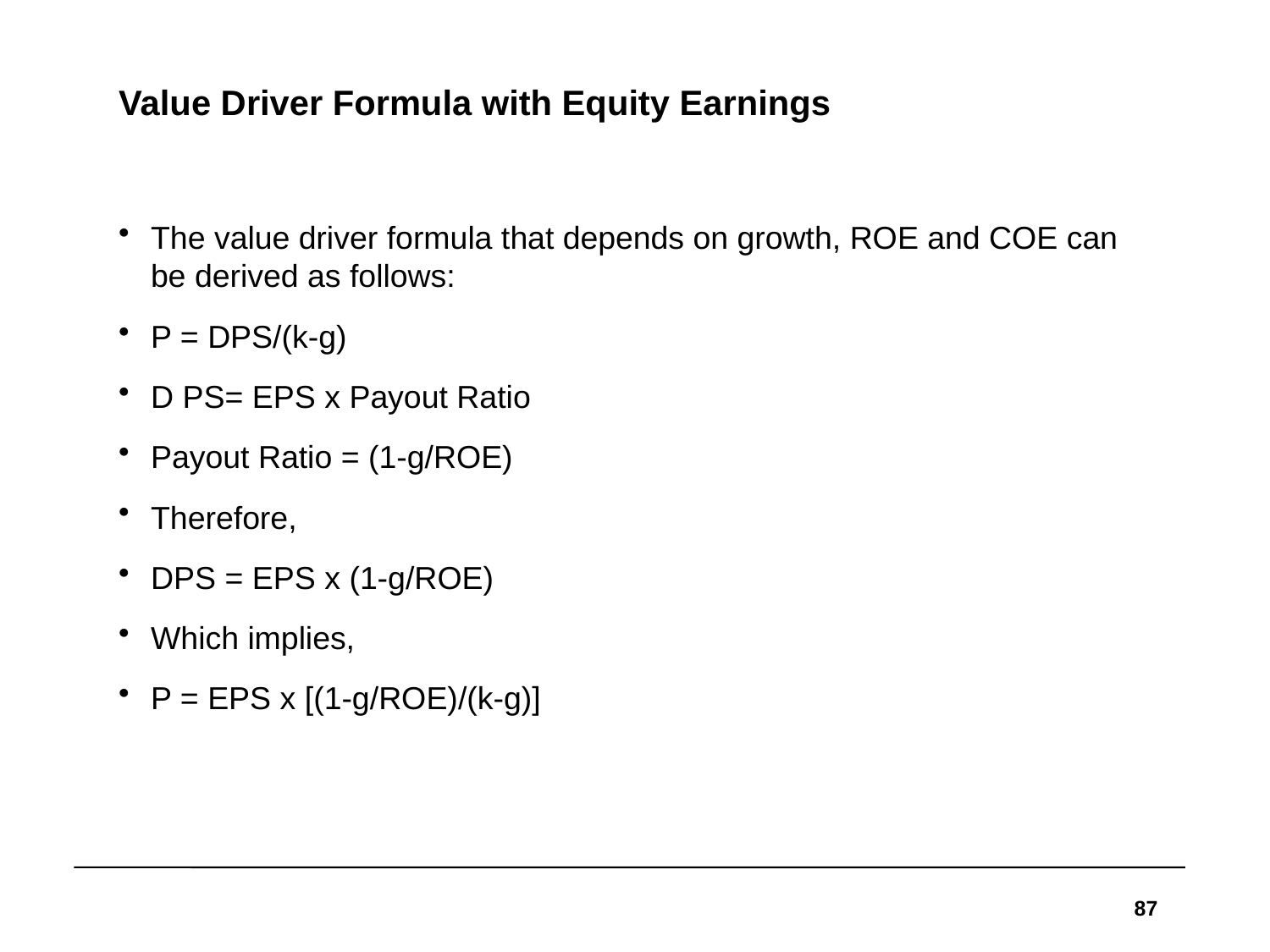

# Value Driver Formula with Equity Earnings
The value driver formula that depends on growth, ROE and COE can be derived as follows:
P = DPS/(k-g)
D PS= EPS x Payout Ratio
Payout Ratio = (1-g/ROE)
Therefore,
DPS = EPS x (1-g/ROE)
Which implies,
P = EPS x [(1-g/ROE)/(k-g)]